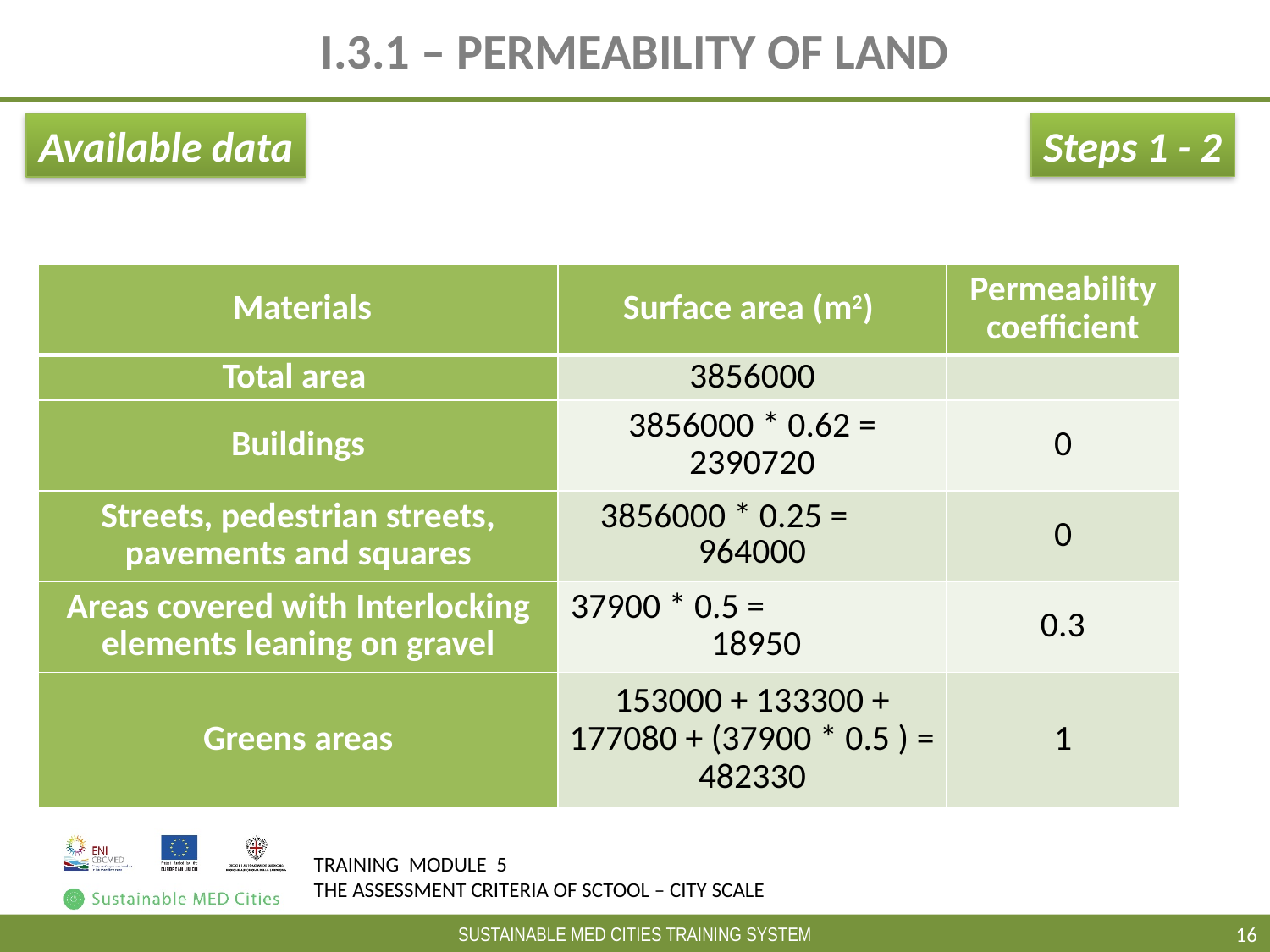

# I.3.1 – PERMEABILITY OF LAND
Steps 1 - 2
Available data
| Materials | Surface area (m2) | Permeability coefficient |
| --- | --- | --- |
| Total area | 3856000 |  |
| Buildings | 3856000 \* 0.62 = 2390720 | 0 |
| Streets, pedestrian streets, pavements and squares | 3856000 \* 0.25 = 964000 | 0 |
| Areas covered with Interlocking elements leaning on gravel | 37900 \* 0.5 = 18950 | 0.3 |
| Greens areas | 153000 + 133300 + 177080 + (37900 \* 0.5 ) = 482330 | 1 |
16